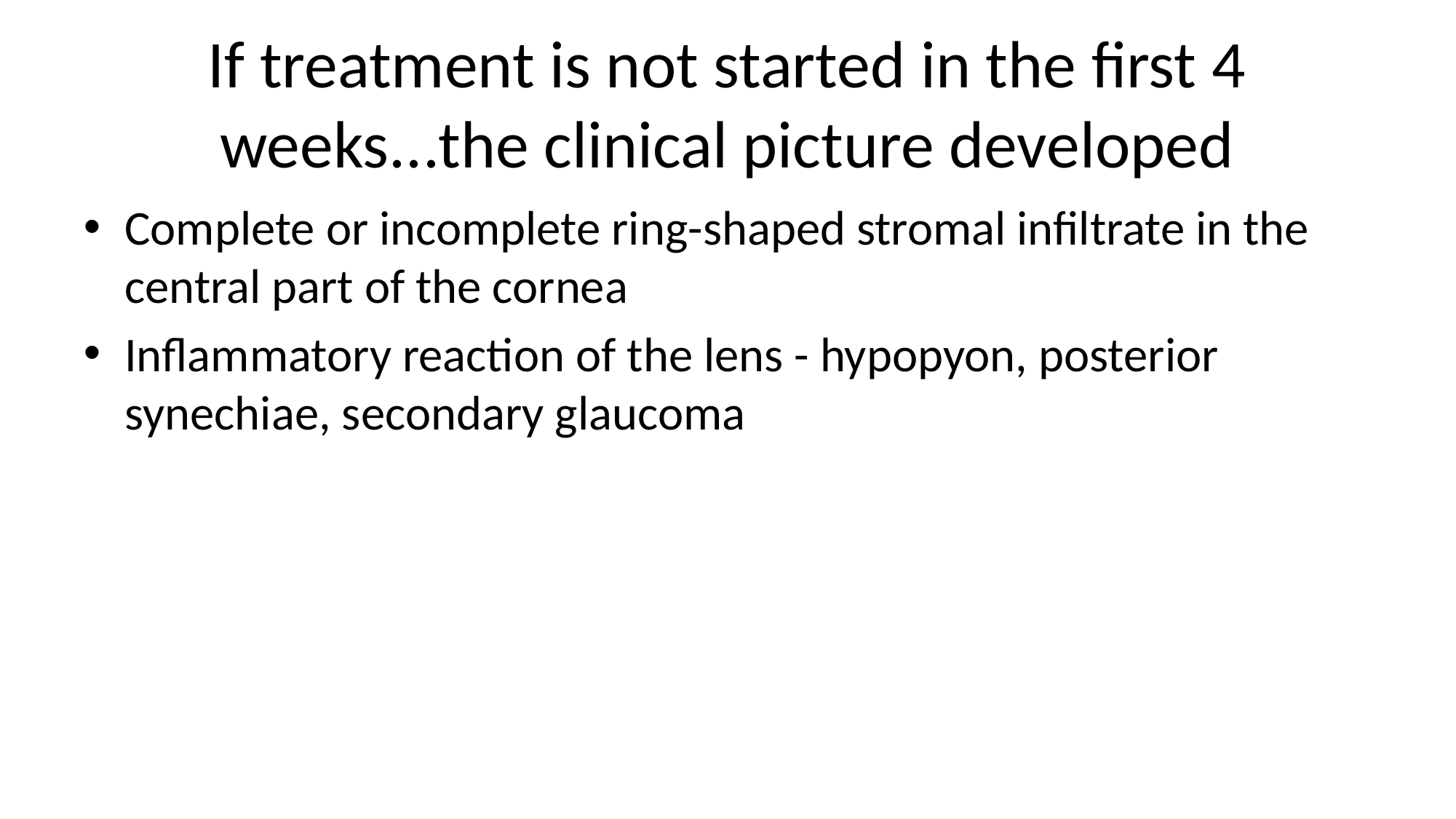

# If treatment is not started in the first 4 weeks...the clinical picture developed
Complete or incomplete ring-shaped stromal infiltrate in the central part of the cornea
Inflammatory reaction of the lens - hypopyon, posterior synechiae, secondary glaucoma